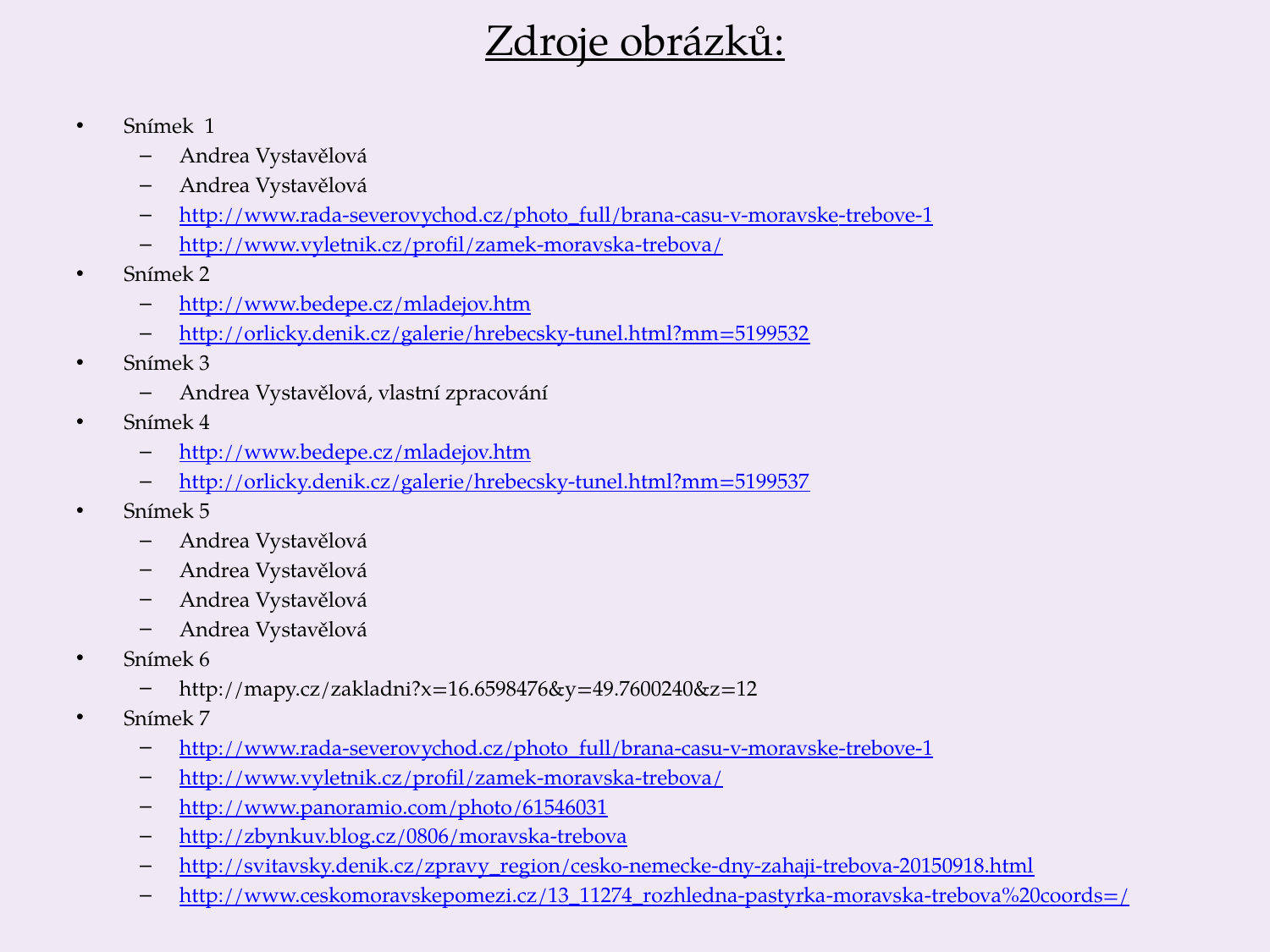

# Zdroje obrázků:
Snímek  1
Andrea Vystavělová
Andrea Vystavělová
http://www.rada-severovychod.cz/photo_full/brana-casu-v-moravske-trebove-1
http://www.vyletnik.cz/profil/zamek-moravska-trebova/
Snímek 2
http://www.bedepe.cz/mladejov.htm
http://orlicky.denik.cz/galerie/hrebecsky-tunel.html?mm=5199532
Snímek 3
Andrea Vystavělová, vlastní zpracování
Snímek 4
http://www.bedepe.cz/mladejov.htm
http://orlicky.denik.cz/galerie/hrebecsky-tunel.html?mm=5199537
Snímek 5
Andrea Vystavělová
Andrea Vystavělová
Andrea Vystavělová
Andrea Vystavělová
Snímek 6
http://mapy.cz/zakladni?x=16.6598476&y=49.7600240&z=12
Snímek 7
http://www.rada-severovychod.cz/photo_full/brana-casu-v-moravske-trebove-1
http://www.vyletnik.cz/profil/zamek-moravska-trebova/
http://www.panoramio.com/photo/61546031
http://zbynkuv.blog.cz/0806/moravska-trebova
http://svitavsky.denik.cz/zpravy_region/cesko-nemecke-dny-zahaji-trebova-20150918.html
http://www.ceskomoravskepomezi.cz/13_11274_rozhledna-pastyrka-moravska-trebova%20coords=/